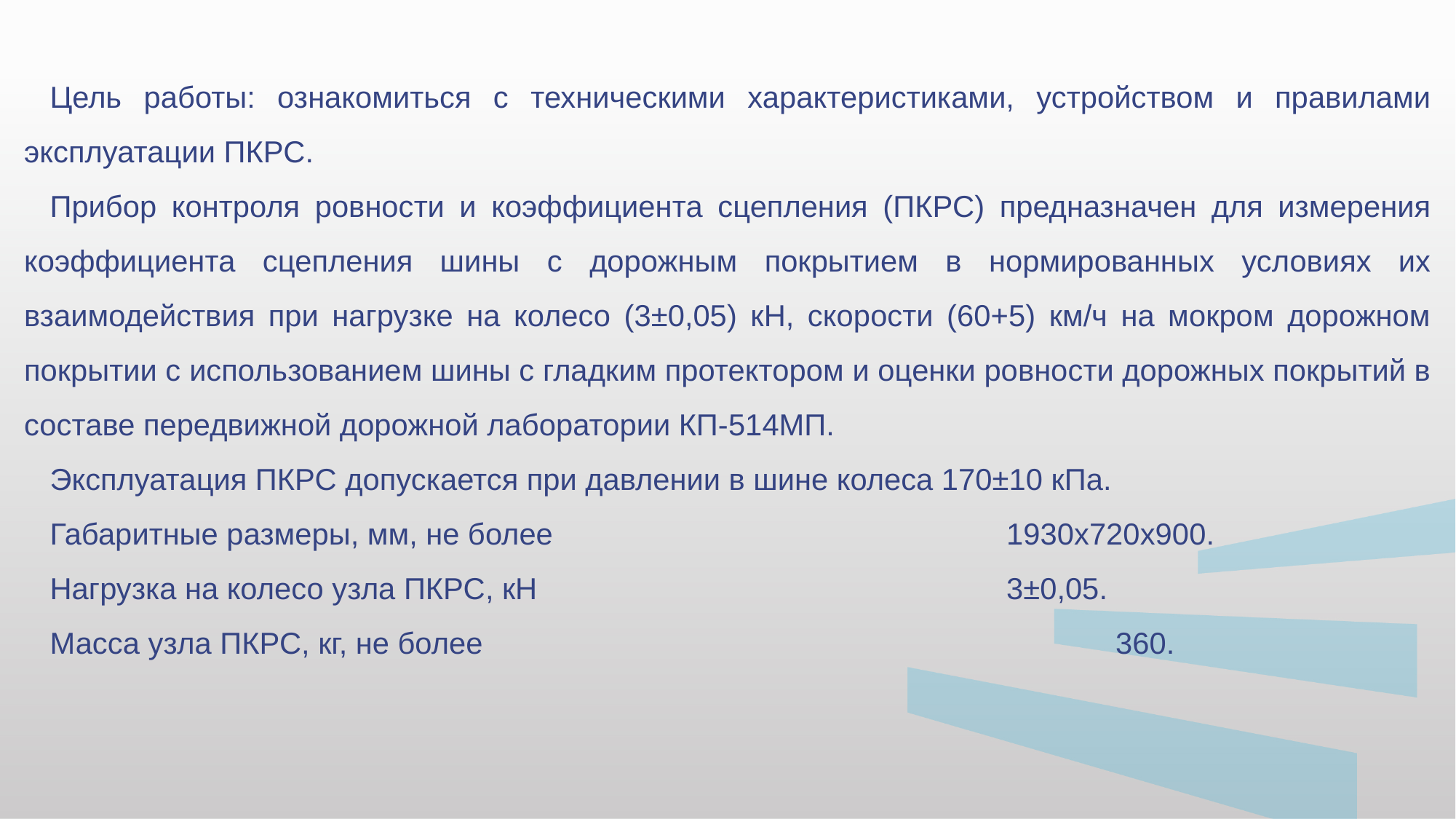

Цель работы: ознакомиться с техническими характеристиками, устройством и правилами эксплуатации ПКРС.
Прибор контроля ровности и коэффициента сцепления (ПКРС) предназначен для измерения коэффициента сцепления шины с дорожным покрытием в нормированных условиях их взаимодействия при нагрузке на колесо (3±0,05) кН, скорости (60+5) км/ч на мокром дорожном покрытии с использованием шины с гладким протектором и оценки ровности дорожных покрытий в составе передвижной дорожной лаборатории КП-514МП.
Эксплуатация ПКРС допускается при давлении в шине колеса 170±10 кПа.
Габаритные размеры, мм, не более 					1930x720x900.
Нагрузка на колесо узла ПКРС, кН 					3±0,05.
Масса узла ПКРС, кг, не более						360.